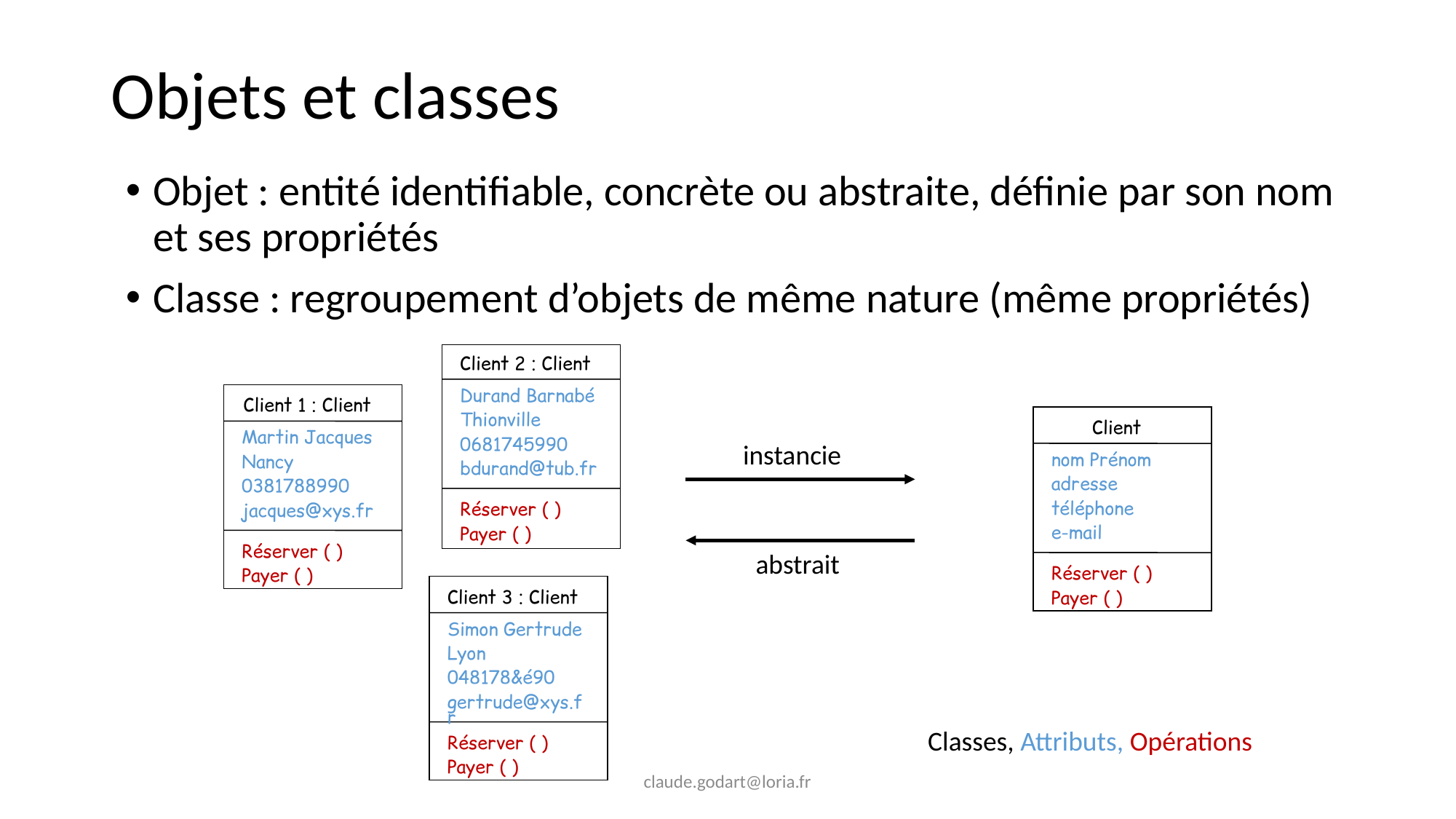

# Objets et classes
Objet : entité identifiable, concrète ou abstraite, définie par son nom et ses propriétés
Classe : regroupement d’objets de même nature (même propriétés)

Client 2 : Client

Durand Barnabé
Thionville
0681745990
bdurand@tub.fr

Client 1 : Client

Client

Martin Jacques
Nancy
0381788990
jacques@xys.fr
instancie

nom Prénom
adresse
téléphone
e-mail

Réserver ( )
Payer ( )

Réserver ( )
Payer ( )
abstrait

Réserver ( )
Payer ( )

Client 3 : Client

Simon Gertrude
Lyon
048178&é90
gertrude@xys.fr
Classes, Attributs, Opérations

Réserver ( )
Payer ( )
claude.godart@loria.fr